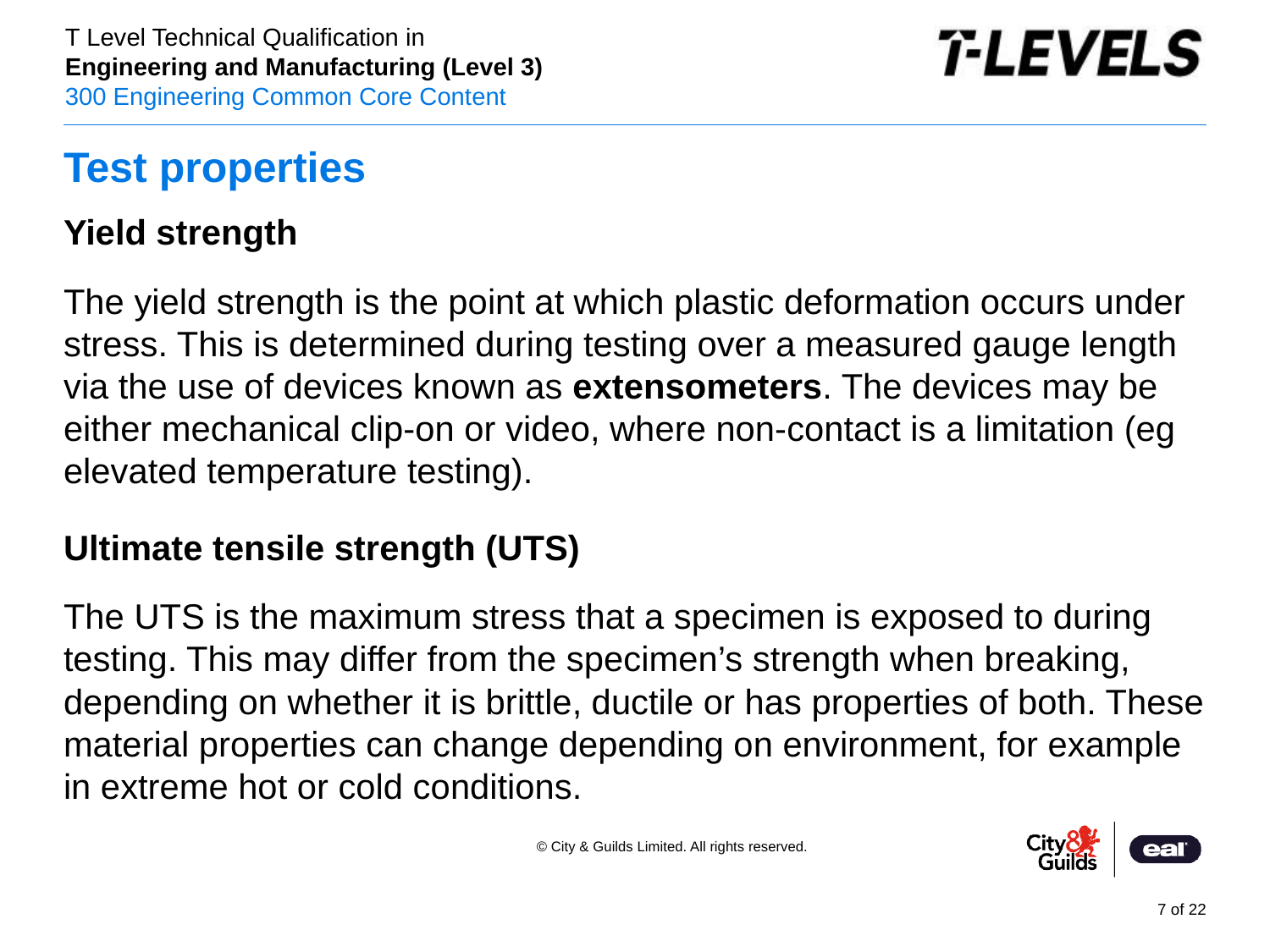

# Test properties
Yield strength
The yield strength is the point at which plastic deformation occurs under stress. This is determined during testing over a measured gauge length via the use of devices known as extensometers. The devices may be either mechanical clip-on or video, where non-contact is a limitation (eg elevated temperature testing).
Ultimate tensile strength (UTS)
The UTS is the maximum stress that a specimen is exposed to during testing. This may differ from the specimen’s strength when breaking, depending on whether it is brittle, ductile or has properties of both. These material properties can change depending on environment, for example in extreme hot or cold conditions.